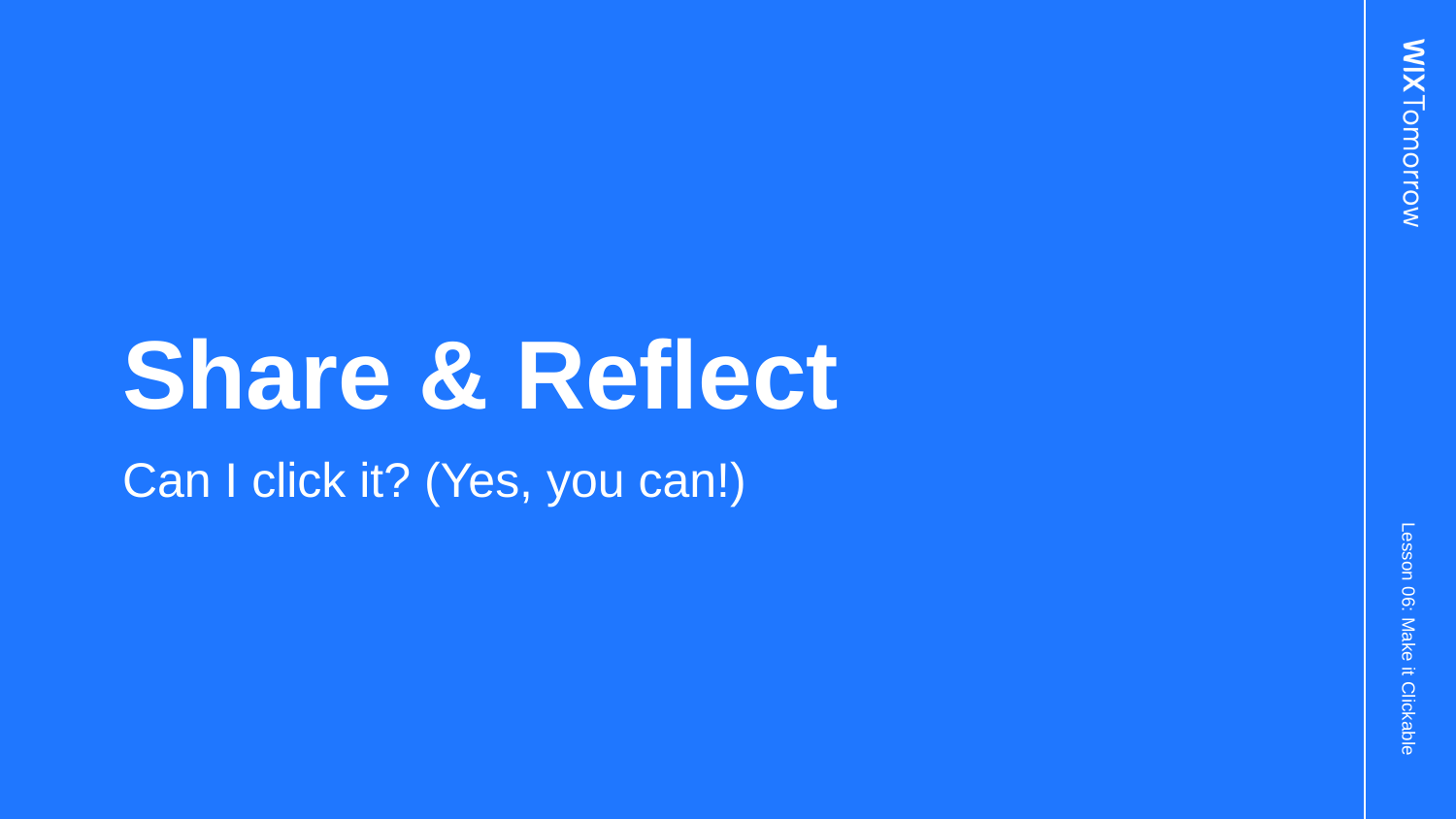

# Share & Reflect
Can I click it? (Yes, you can!)